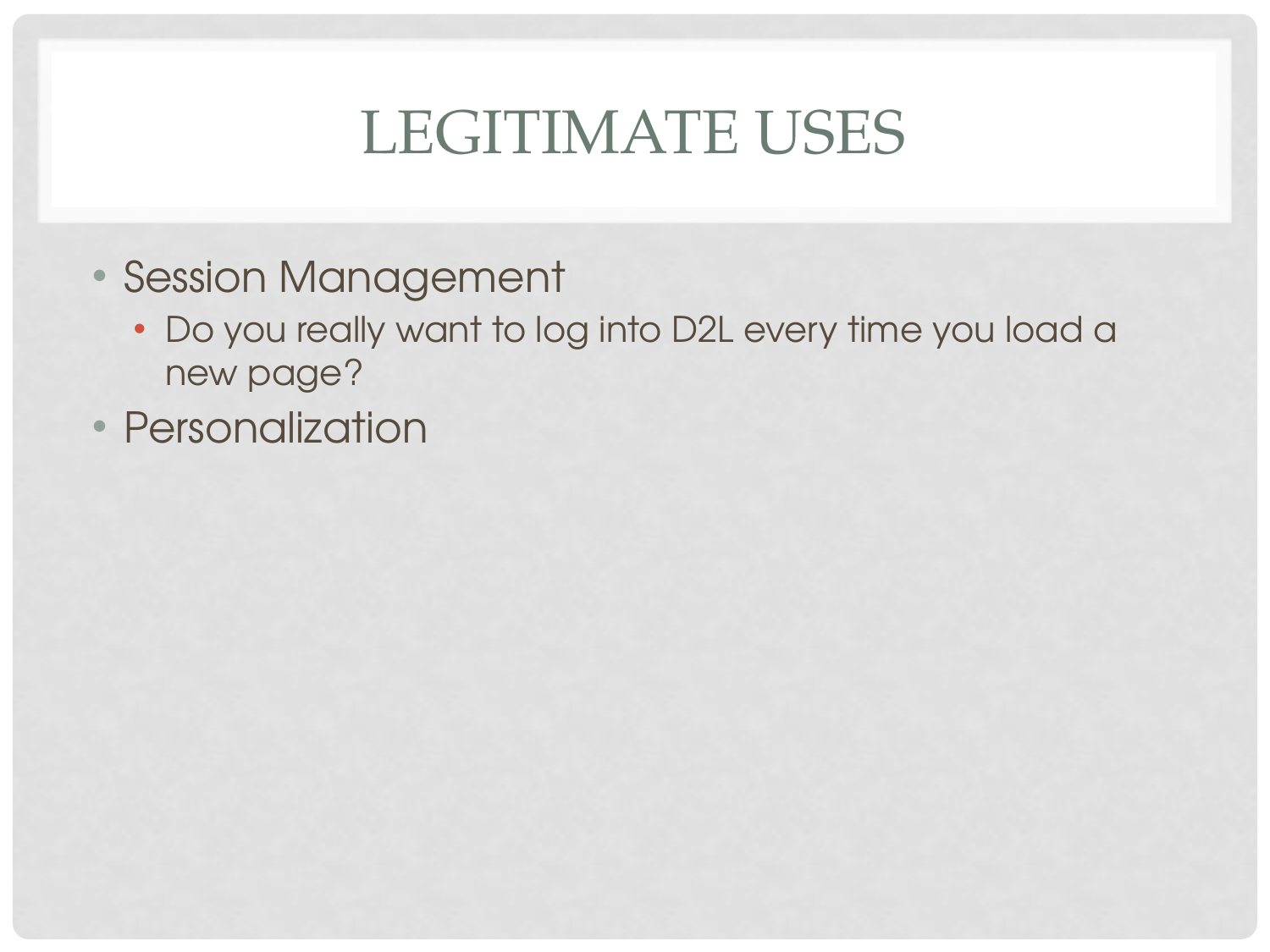

# Legitimate uses
Session Management
Do you really want to log into D2L every time you load a new page?
Personalization